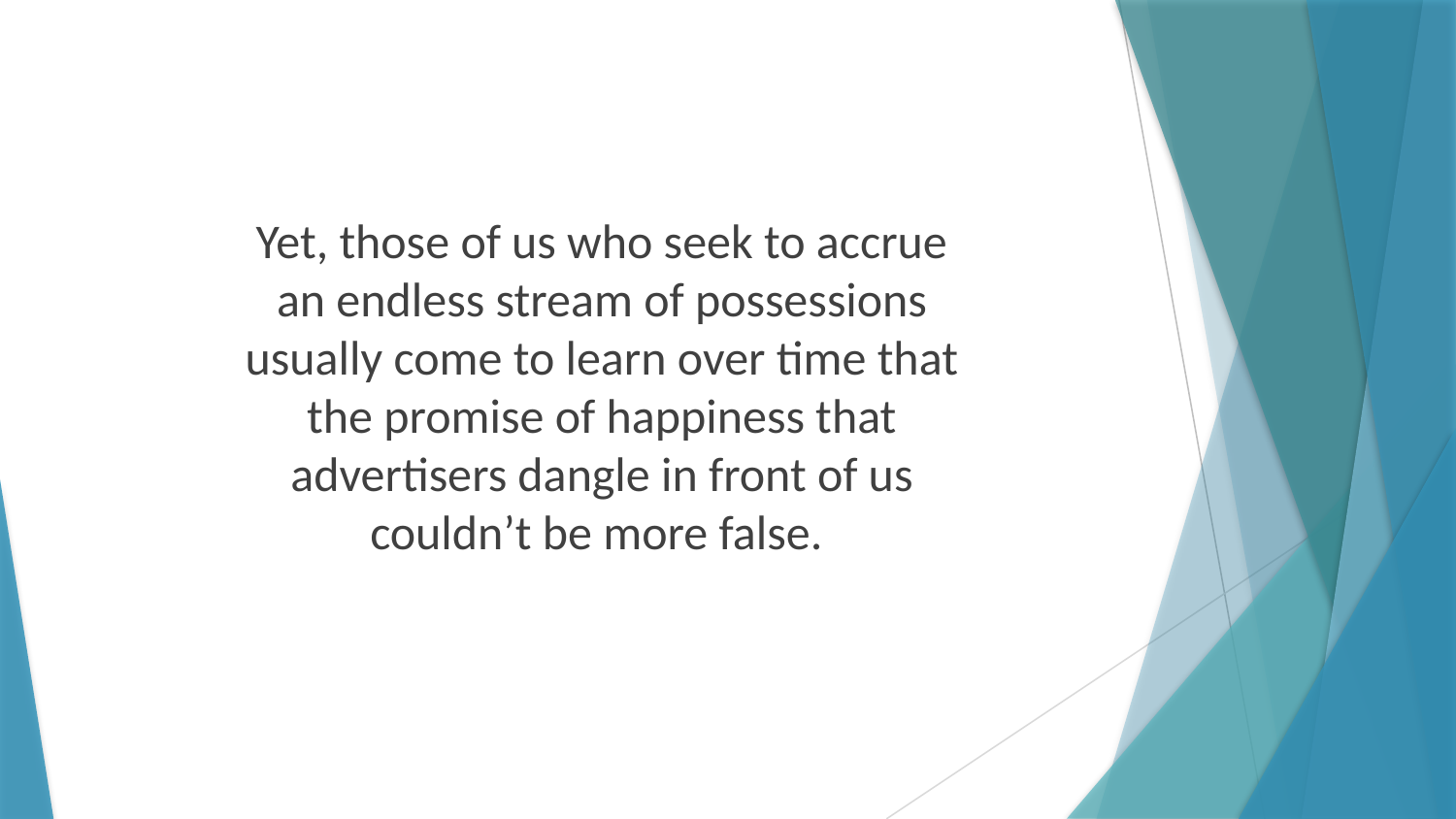

Yet, those of us who seek to accrue an endless stream of possessions usually come to learn over time that the promise of happiness that advertisers dangle in front of us couldn’t be more false.